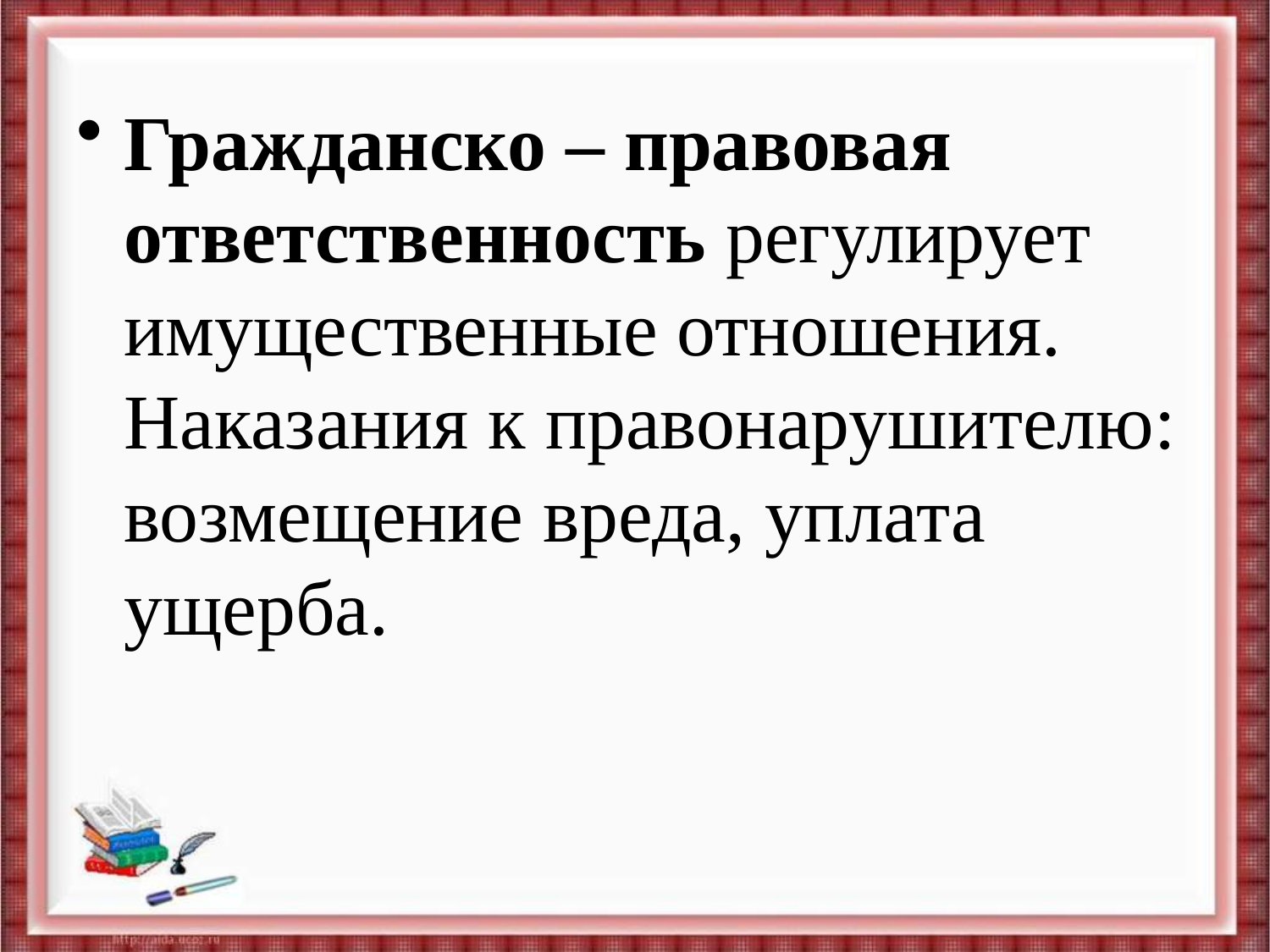

Гражданско – правовая ответственность регулирует имущественные отношения. Наказания к правонарушителю: возмещение вреда, уплата ущерба.